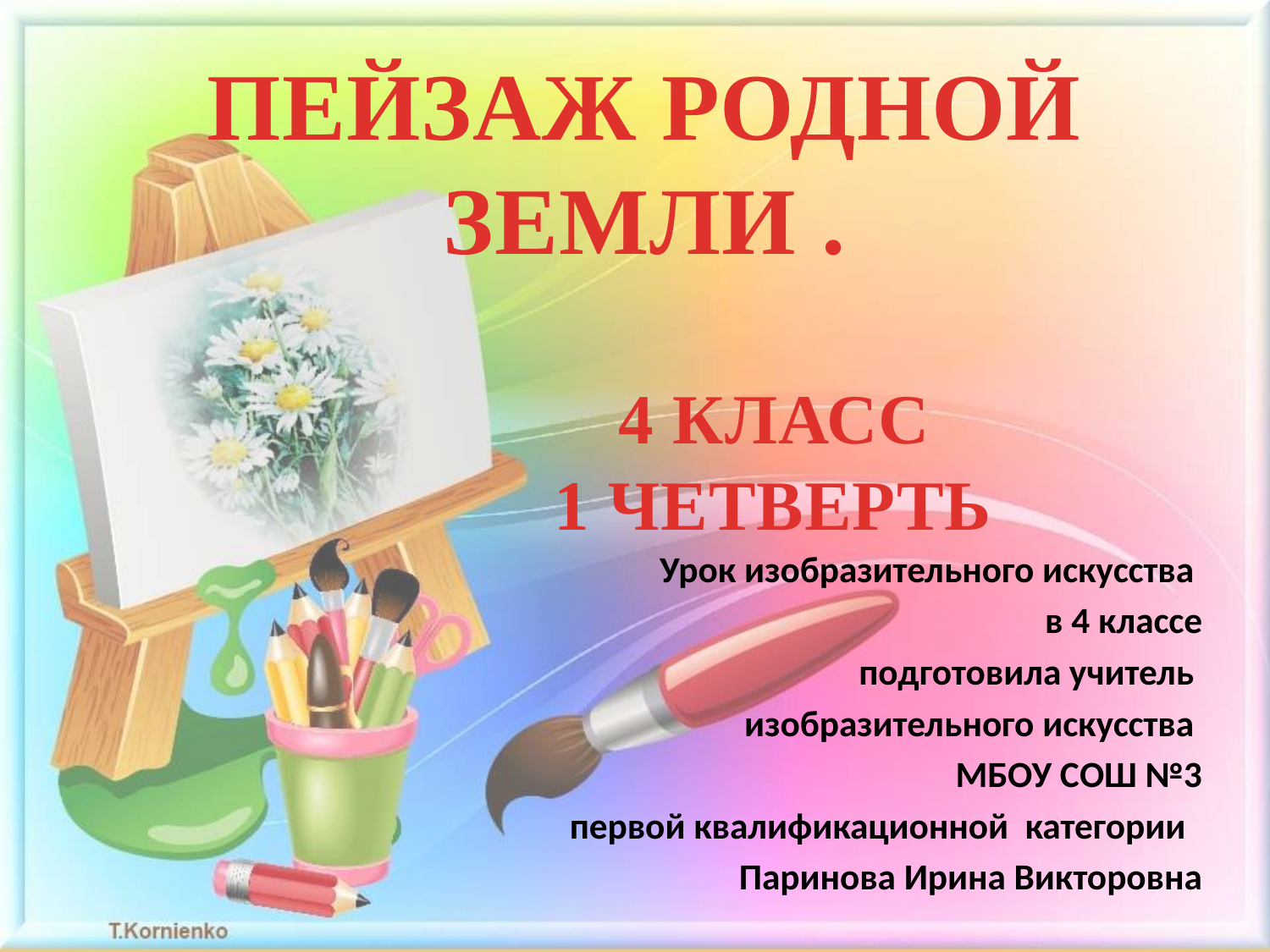

# ПЕЙЗАЖ РОДНОЙ ЗЕМЛИ . 4 КЛАСС 1 ЧЕТВЕРТЬ
Урок изобразительного искусства
в 4 классе
 подготовила учитель
изобразительного искусства
МБОУ СОШ №3
 первой квалификационной  категории
Паринова Ирина Викторовна